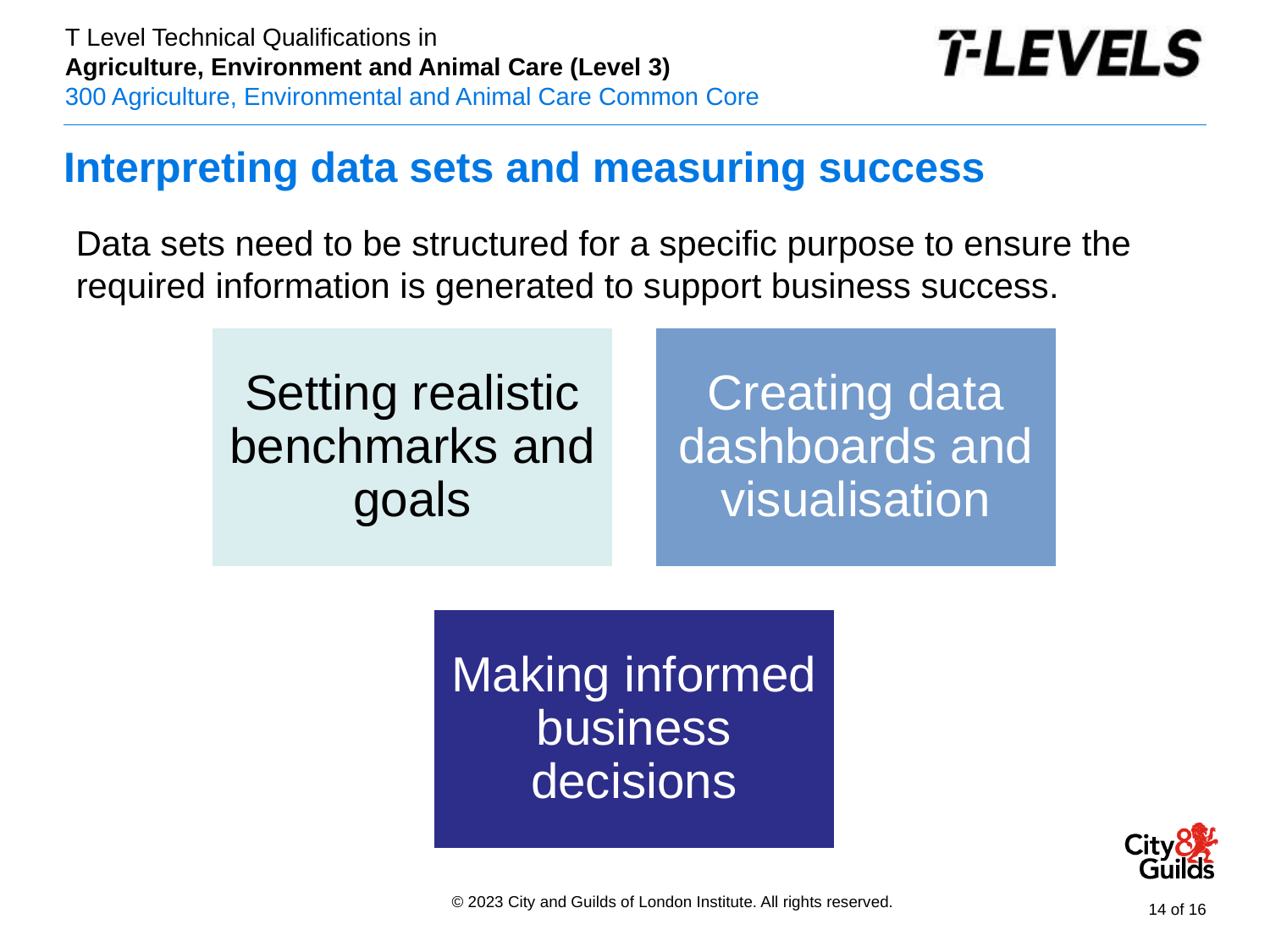

# Interpreting data sets and measuring success
Data sets need to be structured for a specific purpose to ensure the required information is generated to support business success.
Setting realistic benchmarks and goals
Creating data dashboards and visualisation
Making informed business decisions